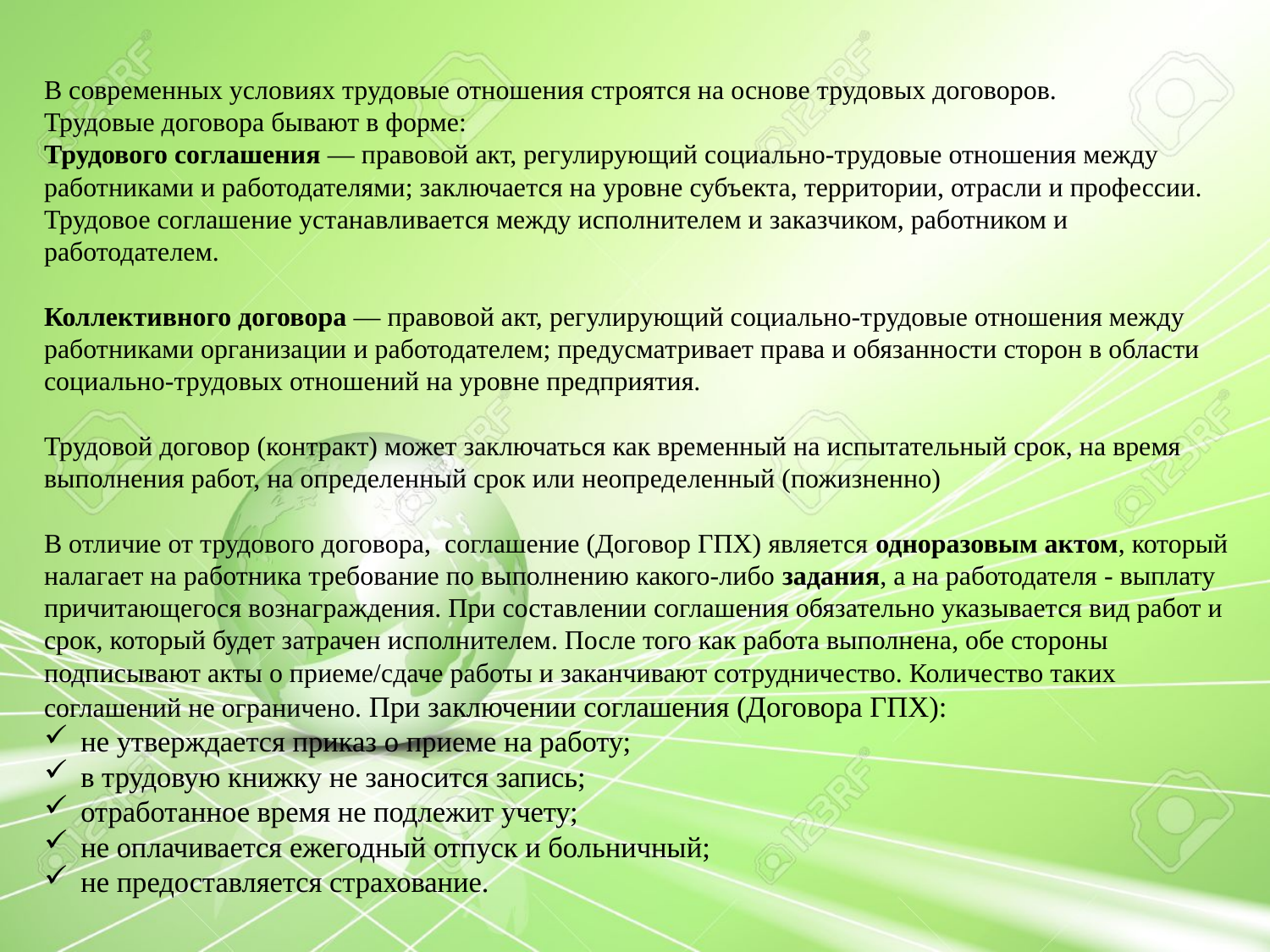

В современных условиях трудовые отношения строятся на основе трудовых договоров.
Трудовые договора бывают в форме:
Трудового соглашения — правовой акт, регулирующий социально-трудовые отношения между работниками и работодателями; заключается на уровне субъекта, территории, отрасли и профессии. Трудовое соглашение устанавливается между исполнителем и заказчиком, работником и работодателем.

Коллективного договора — правовой акт, регулирующий социально-трудовые отношения между работниками организации и работодателем; предусматривает права и обязанности сторон в области социально-трудовых отношений на уровне предприятия.

Трудовой договор (контракт) может заключаться как временный на испытательный срок, на время выполнения работ, на определенный срок или неопределенный (пожизненно)

В отличие от трудового договора,  соглашение (Договор ГПХ) является одноразовым актом, который налагает на работника требование по выполнению какого-либо задания, а на работодателя - выплату причитающегося вознаграждения. При составлении соглашения обязательно указывается вид работ и срок, который будет затрачен исполнителем. После того как работа выполнена, обе стороны подписывают акты о приеме/сдаче работы и заканчивают сотрудничество. Количество таких соглашений не ограничено. При заключении соглашения (Договора ГПХ):
не утверждается приказ о приеме на работу;
в трудовую книжку не заносится запись;
отработанное время не подлежит учету;
не оплачивается ежегодный отпуск и больничный;
не предоставляется страхование.